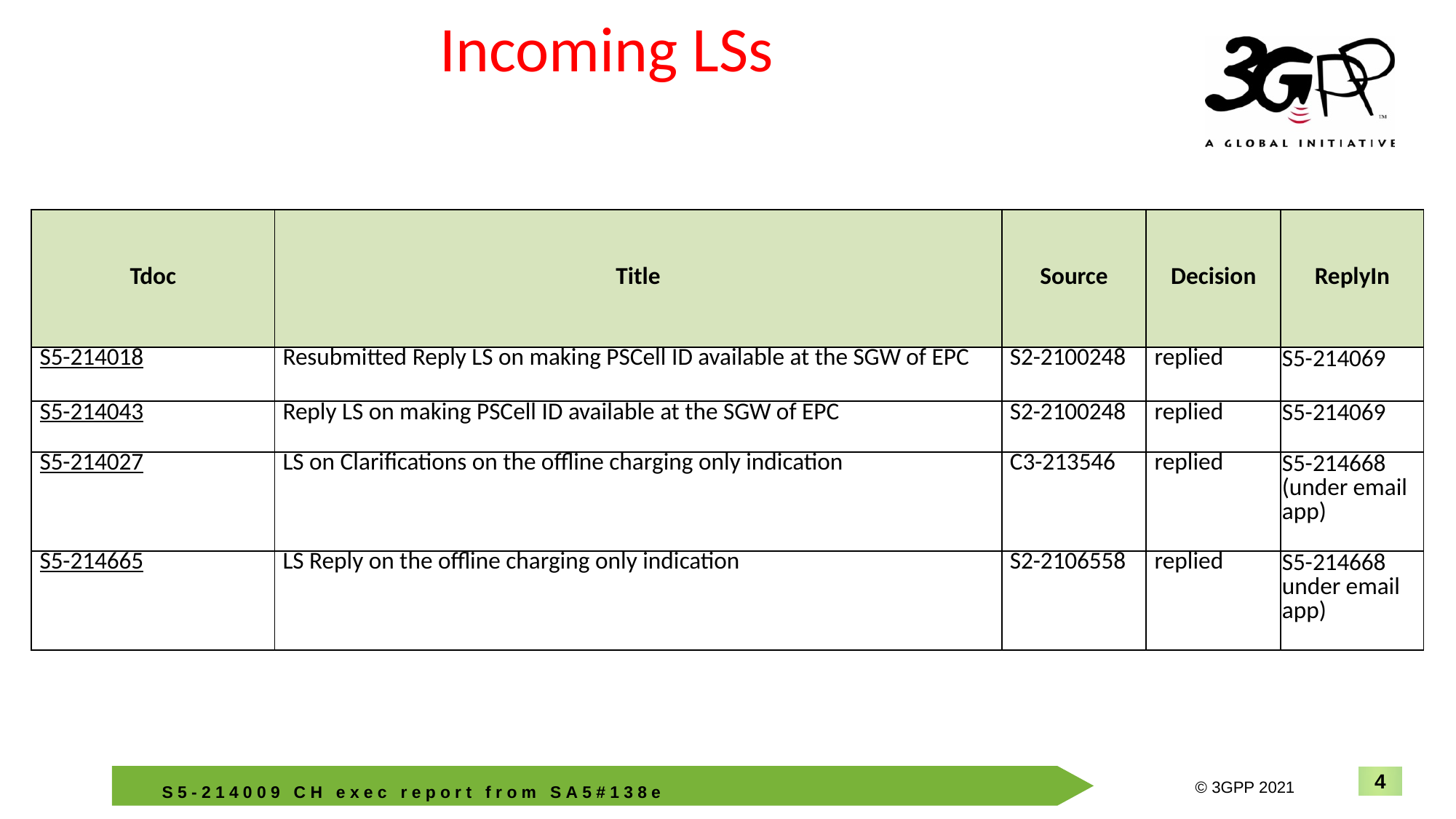

# Incoming LSs
| Tdoc | Title | Source | Decision | ReplyIn |
| --- | --- | --- | --- | --- |
| S5-214018 | Resubmitted Reply LS on making PSCell ID available at the SGW of EPC | S2-2100248 | replied | S5-214069 |
| S5-214043 | Reply LS on making PSCell ID available at the SGW of EPC | S2-2100248 | replied | S5-214069 |
| S5-214027 | LS on Clarifications on the offline charging only indication | C3-213546 | replied | S5-214668 (under email app) |
| S5-214665 | LS Reply on the offline charging only indication | S2-2106558 | replied | S5-214668 under email app) |